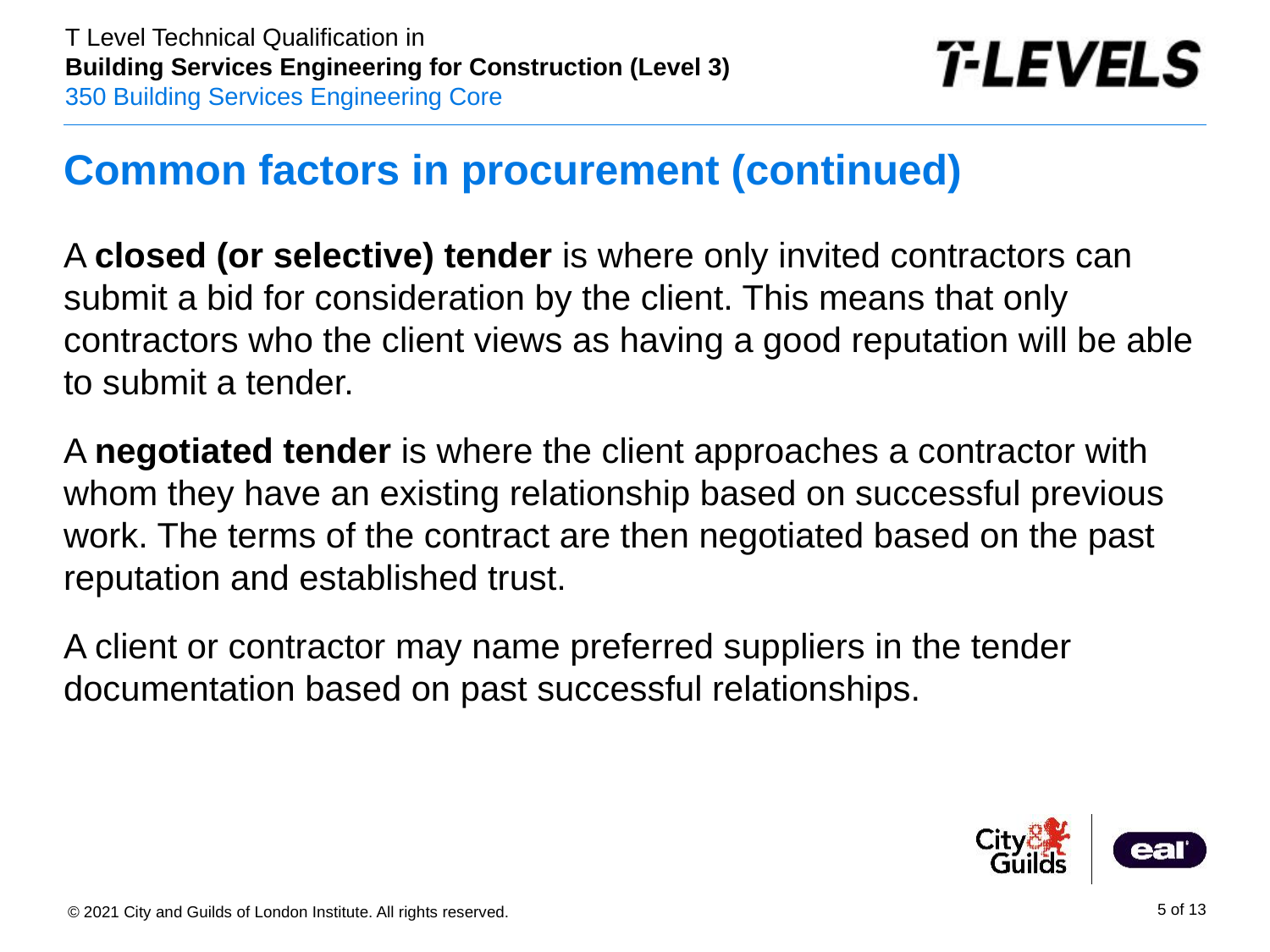

Common factors in procurement (continued)

A closed (or selective) tender is where only invited contractors can submit a bid for consideration by the client. This means that only contractors who the client views as having a good reputation will be able to submit a tender.

A negotiated tender is where the client approaches a contractor with whom they have an existing relationship based on successful previous work. The terms of the contract are then negotiated based on the past reputation and established trust.

A client or contractor may name preferred suppliers in the tender documentation based on past successful relationships.